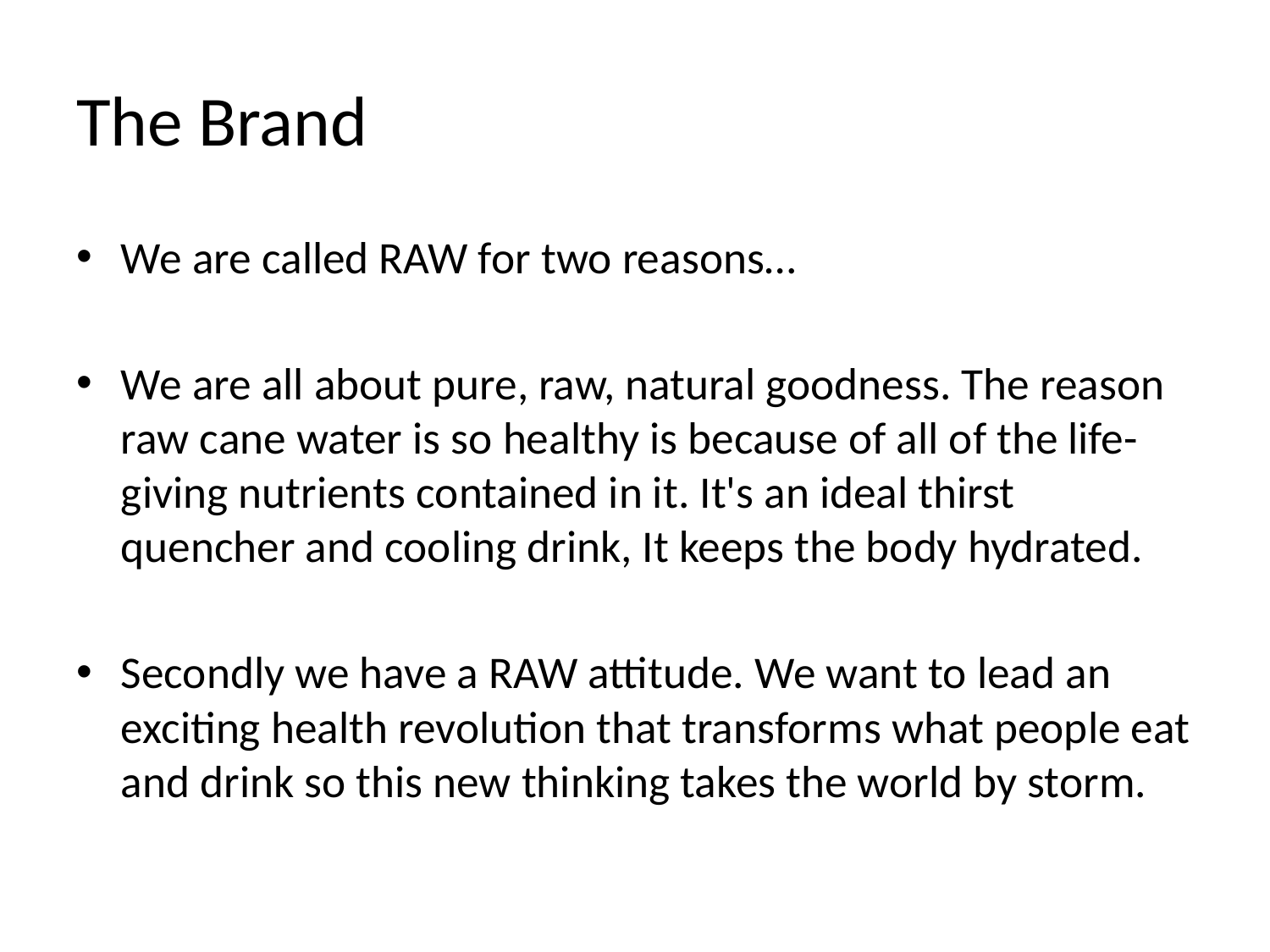

# The Brand
We are called RAW for two reasons…

We are all about pure, raw, natural goodness. The reason raw cane water is so healthy is because of all of the life-giving nutrients contained in it. It's an ideal thirst quencher and cooling drink, It keeps the body hydrated.

Secondly we have a RAW attitude. We want to lead an exciting health revolution that transforms what people eat and drink so this new thinking takes the world by storm.